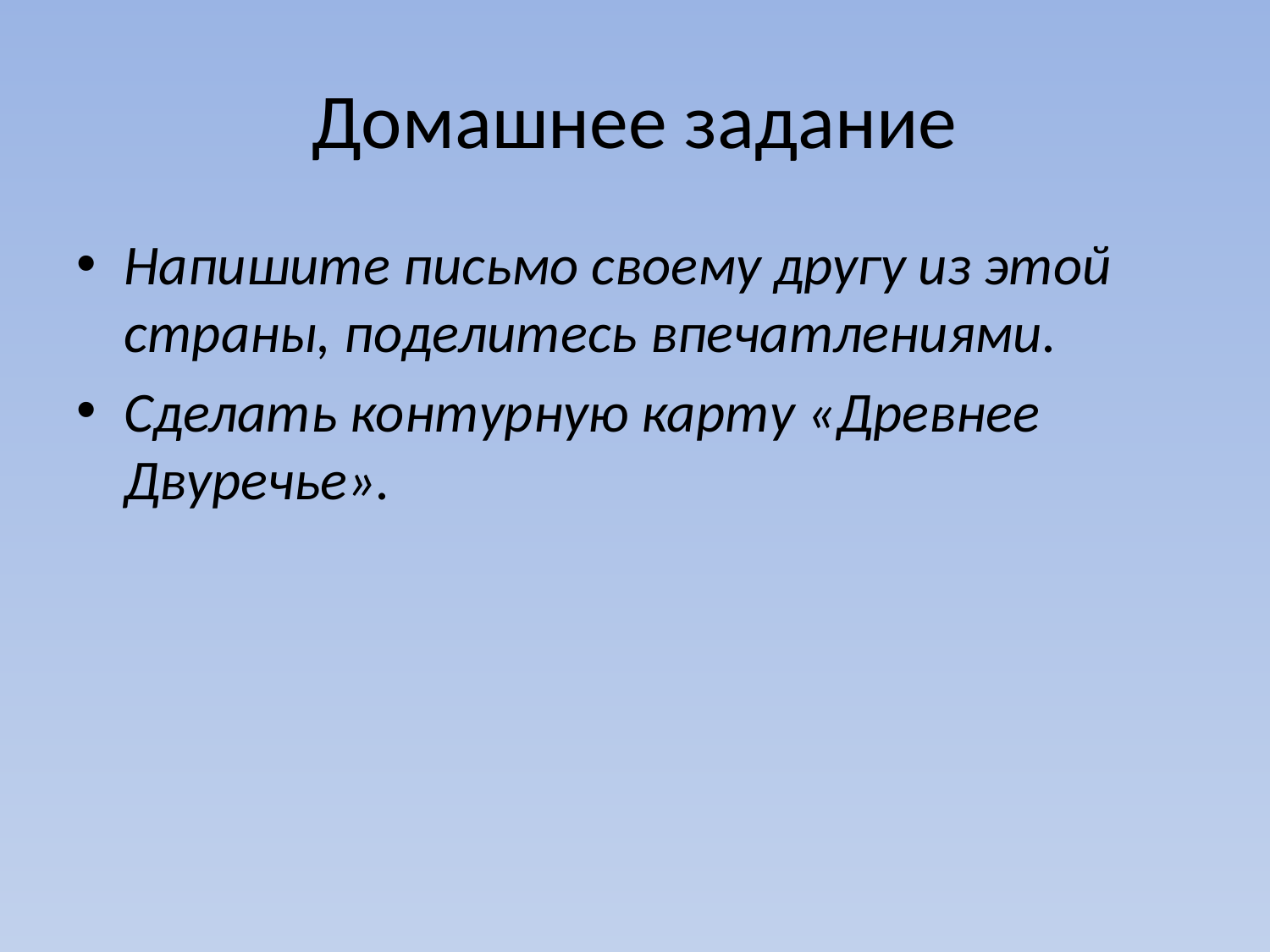

# Домашнее задание
Напишите письмо своему другу из этой страны, поделитесь впечатлениями.
Сделать контурную карту «Древнее Двуречье».